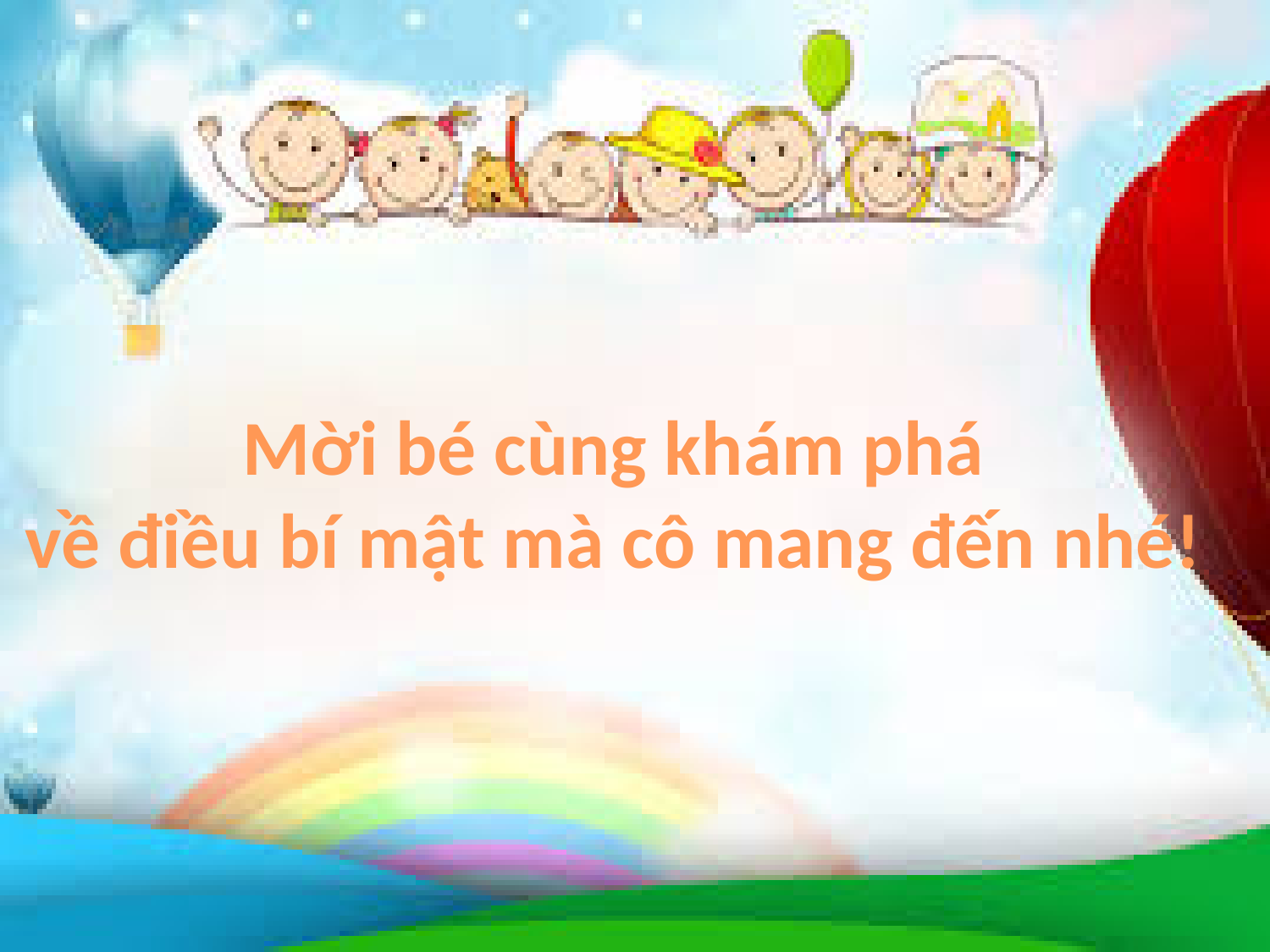

Mời bé cùng khám phá
về điều bí mật mà cô mang đến nhé!